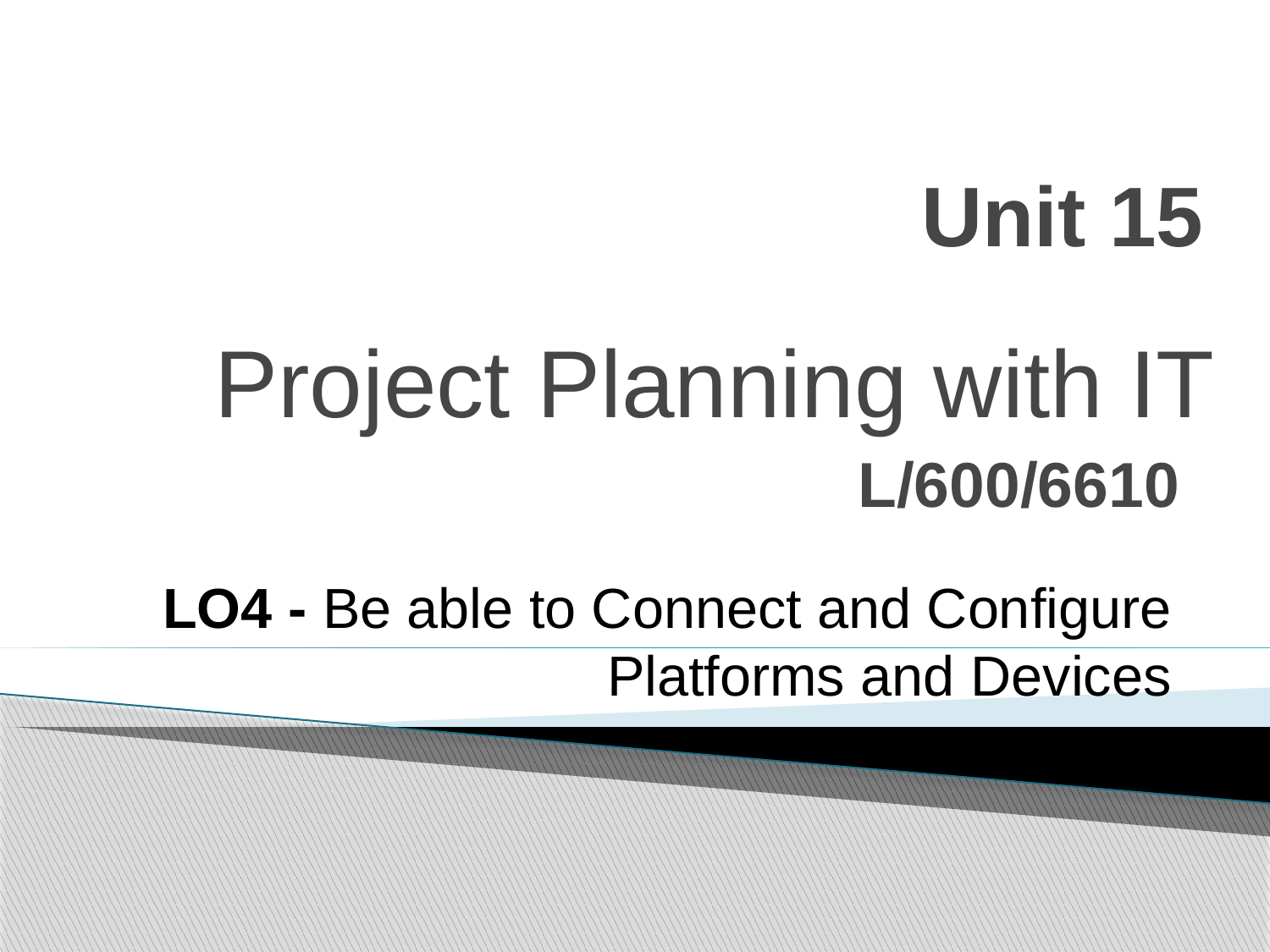

# Unit 15
 Project Planning with IT
L/600/6610
LO4 - Be able to Connect and Configure
Platforms and Devices